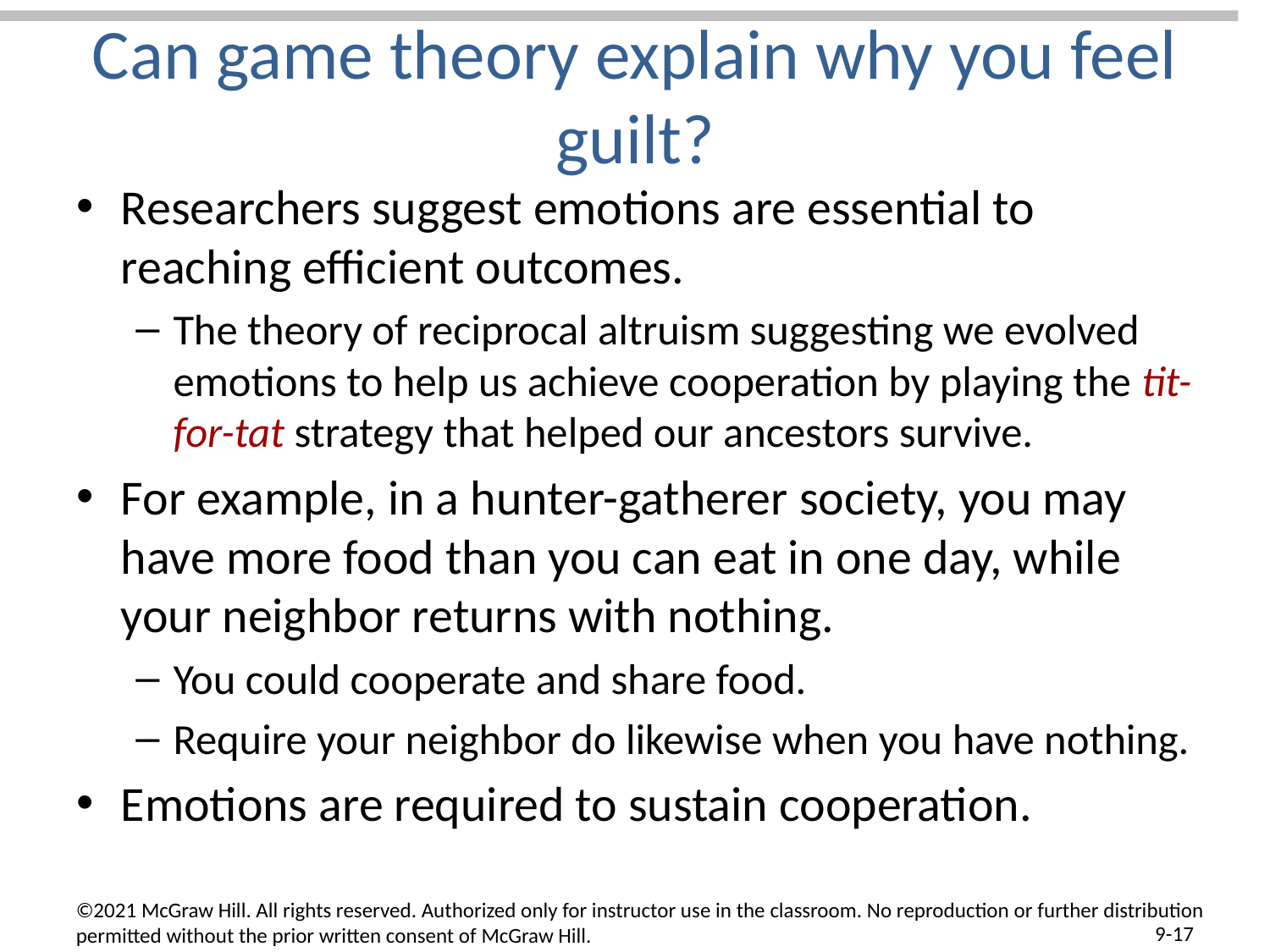

# Can game theory explain why you feel guilt?
Researchers suggest emotions are essential to reaching efficient outcomes.
The theory of reciprocal altruism suggesting we evolved emotions to help us achieve cooperation by playing the tit-for-tat strategy that helped our ancestors survive.
For example, in a hunter-gatherer society, you may have more food than you can eat in one day, while your neighbor returns with nothing.
You could cooperate and share food.
Require your neighbor do likewise when you have nothing.
Emotions are required to sustain cooperation.